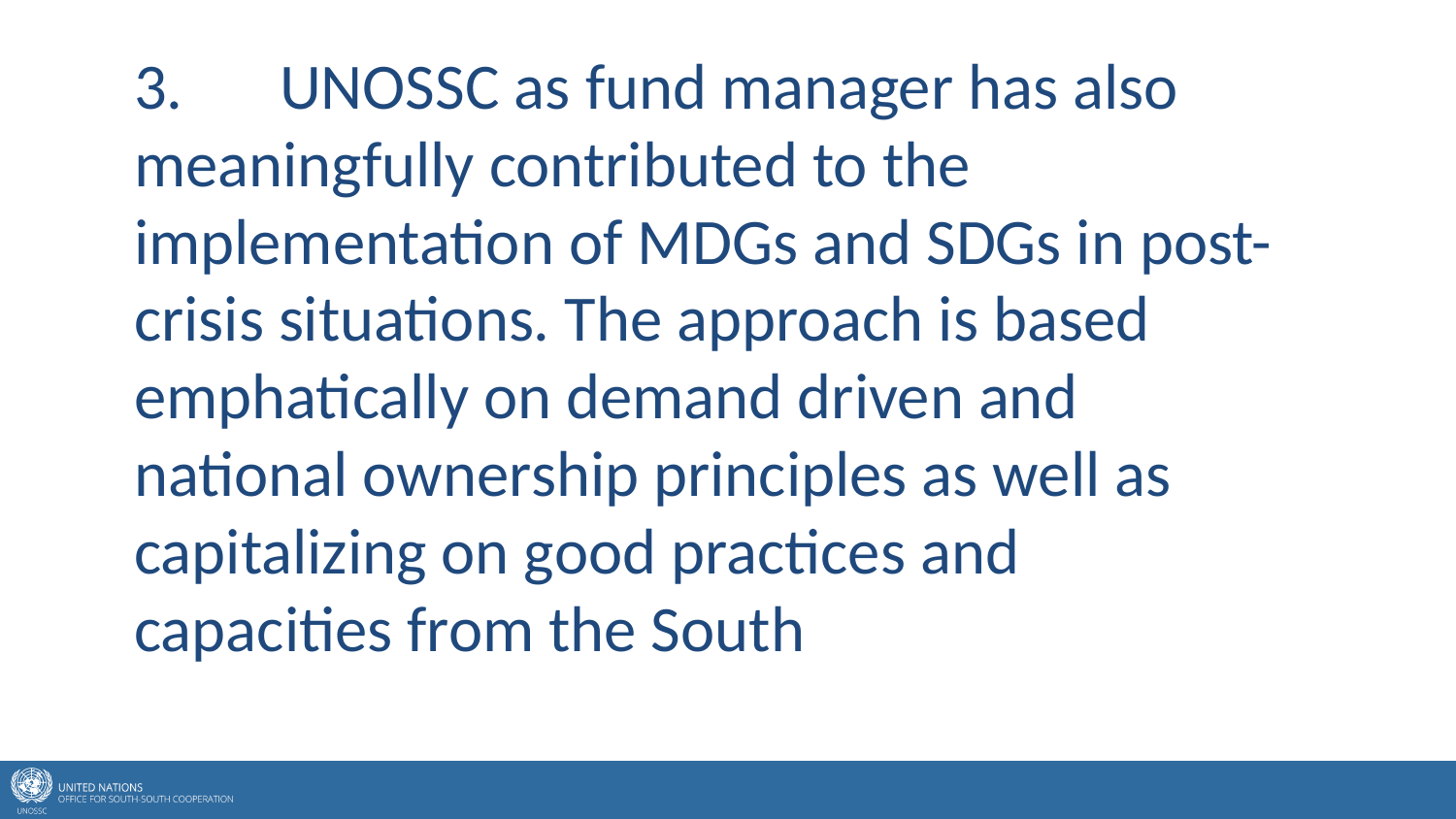

3.	UNOSSC as fund manager has also meaningfully contributed to the implementation of MDGs and SDGs in post-crisis situations. The approach is based emphatically on demand driven and national ownership principles as well as capitalizing on good practices and capacities from the South